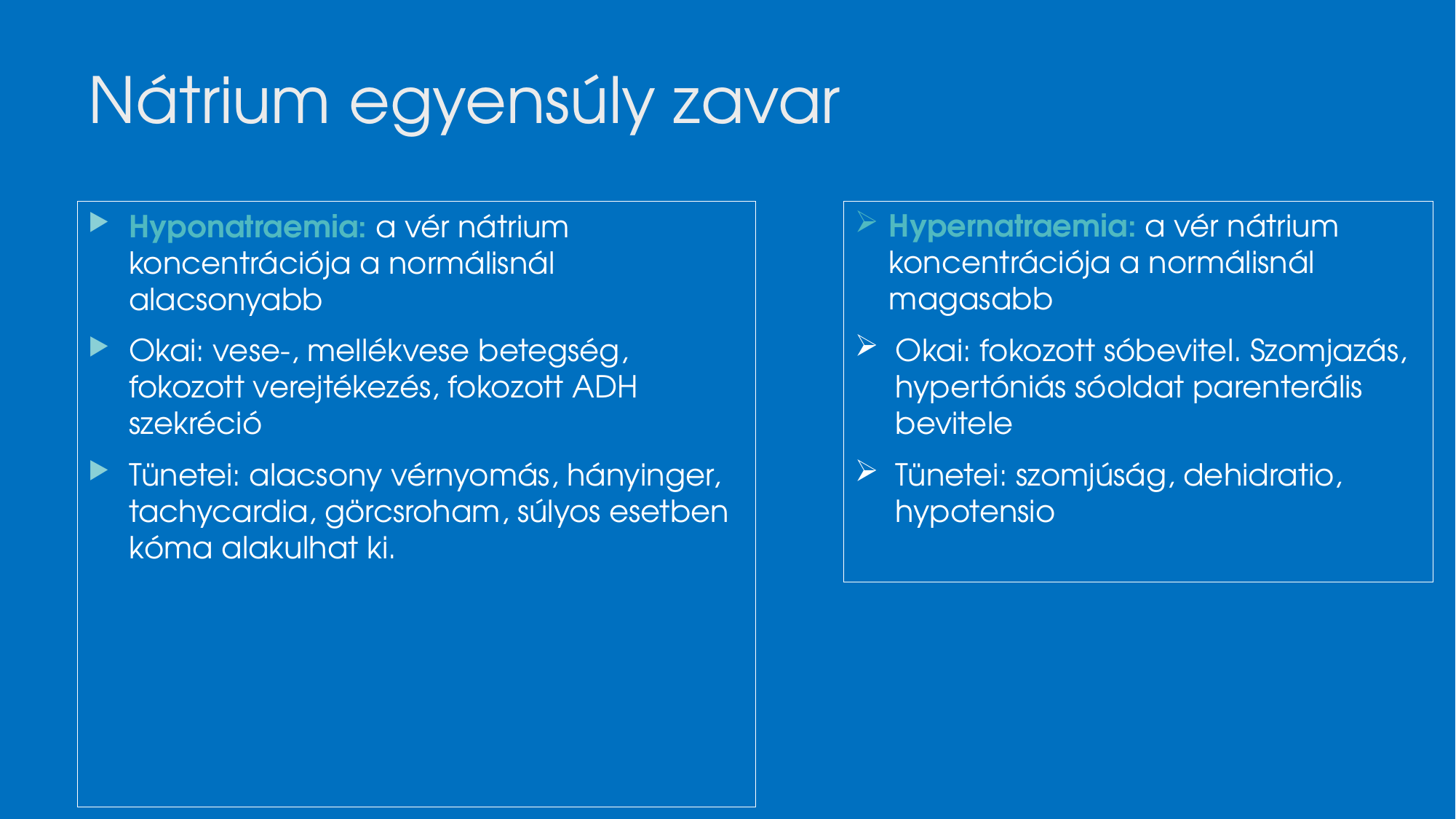

# Nátrium egyensúly zavar
Hyponatraemia: a vér nátrium koncentrációja a normálisnál alacsonyabb
Okai: vese-, mellékvese betegség, fokozott verejtékezés, fokozott ADH szekréció
Tünetei: alacsony vérnyomás, hányinger, tachycardia, görcsroham, súlyos esetben kóma alakulhat ki.

Hypernatraemia: a vér nátrium koncentrációja a normálisnál magasabb
Okai: fokozott sóbevitel. Szomjazás, hypertóniás sóoldat parenterális bevitele
Tünetei: szomjúság, dehidratio, hypotensio